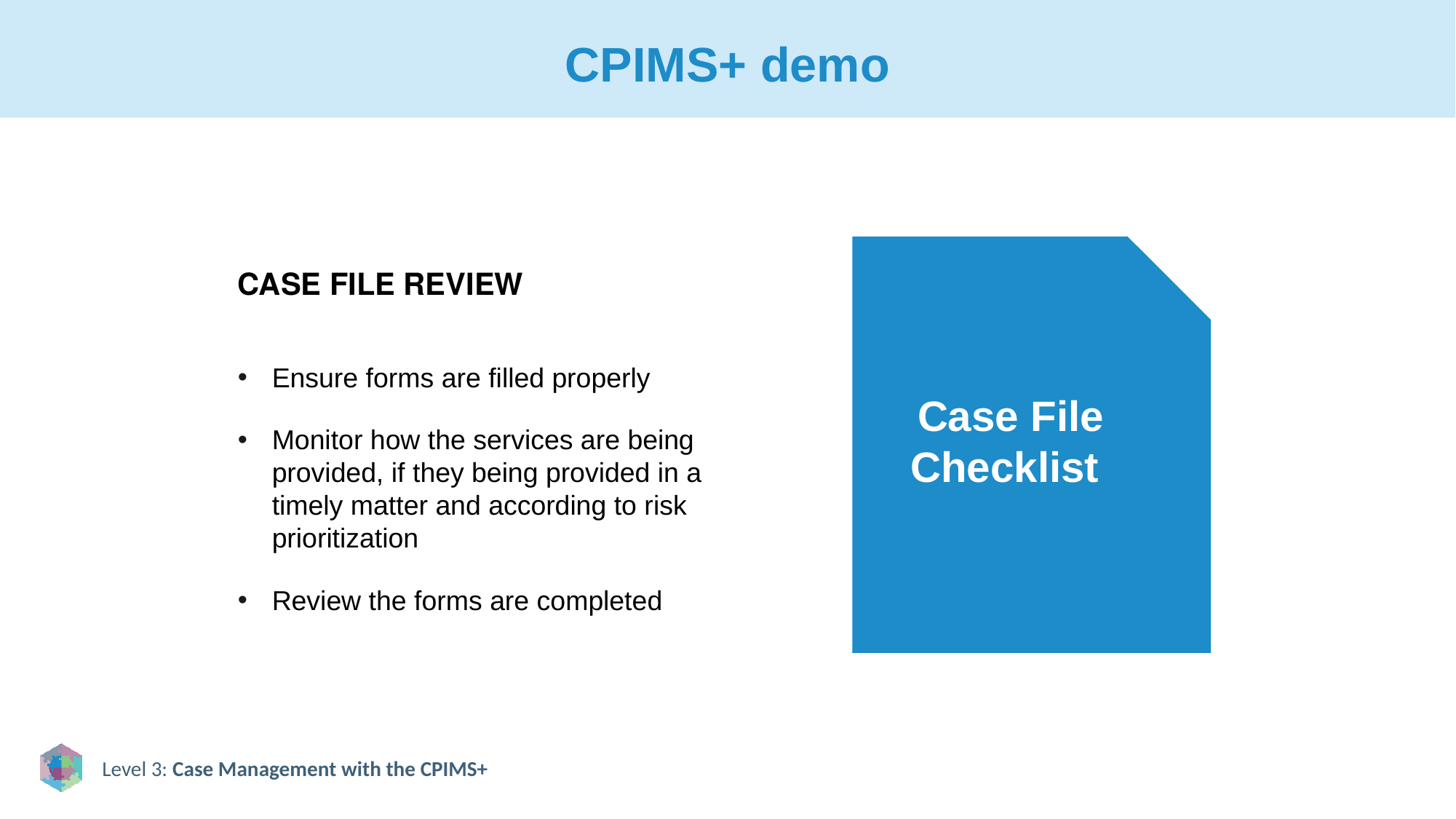

# CPIMS+ demo
Case File Checklist

CASE FILE REVIEW
Ensure forms are filled properly
Monitor how the services are being provided, if they being provided in a timely matter and according to risk prioritization
Review the forms are completed